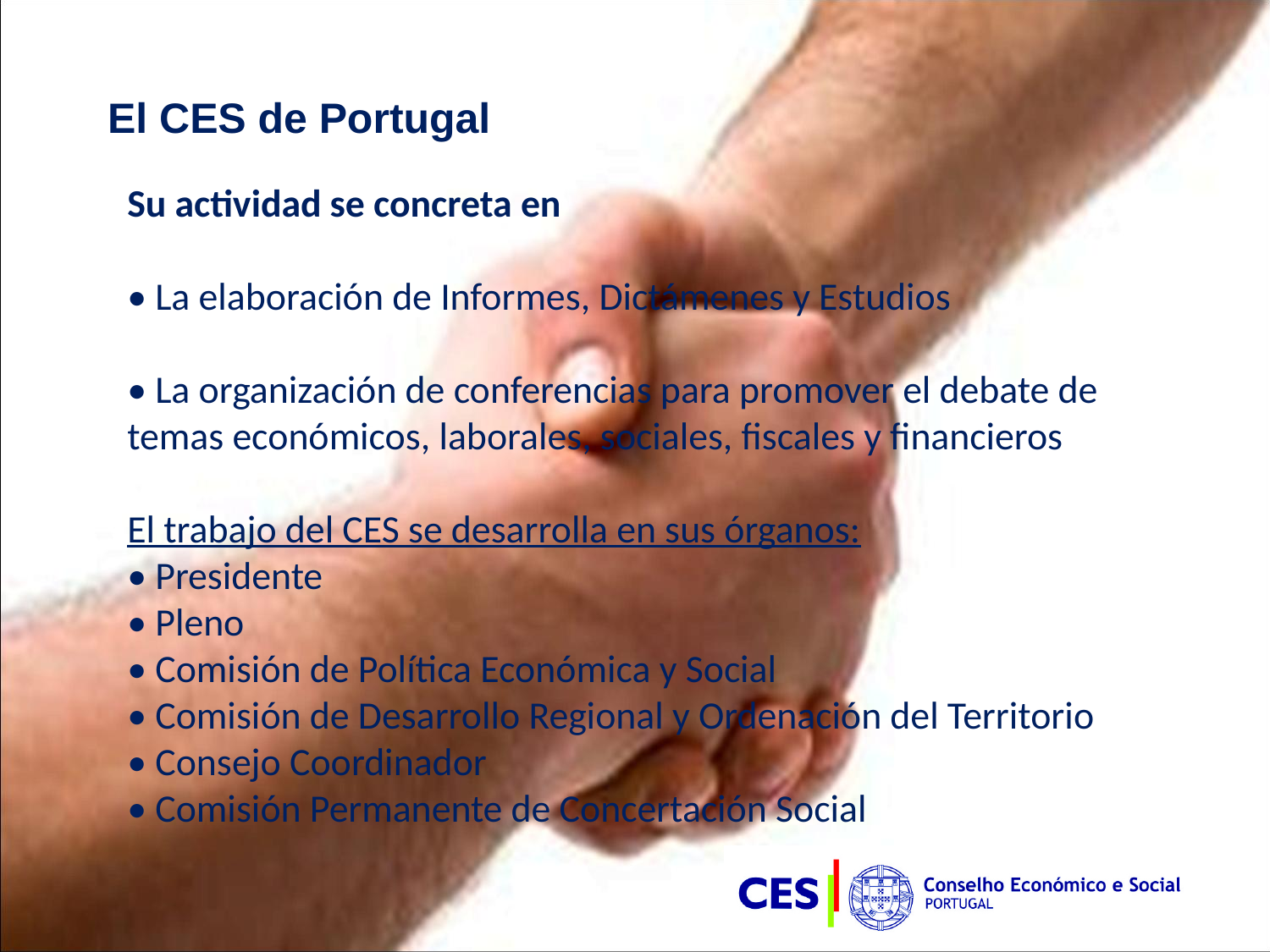

El CES de Portugal
Su actividad se concreta en
• La elaboración de Informes, Dictámenes y Estudios
• La organización de conferencias para promover el debate de temas económicos, laborales, sociales, fiscales y financieros
El trabajo del CES se desarrolla en sus órganos:
• Presidente
• Pleno
• Comisión de Política Económica y Social
• Comisión de Desarrollo Regional y Ordenación del Territorio
• Consejo Coordinador
• Comisión Permanente de Concertación Social